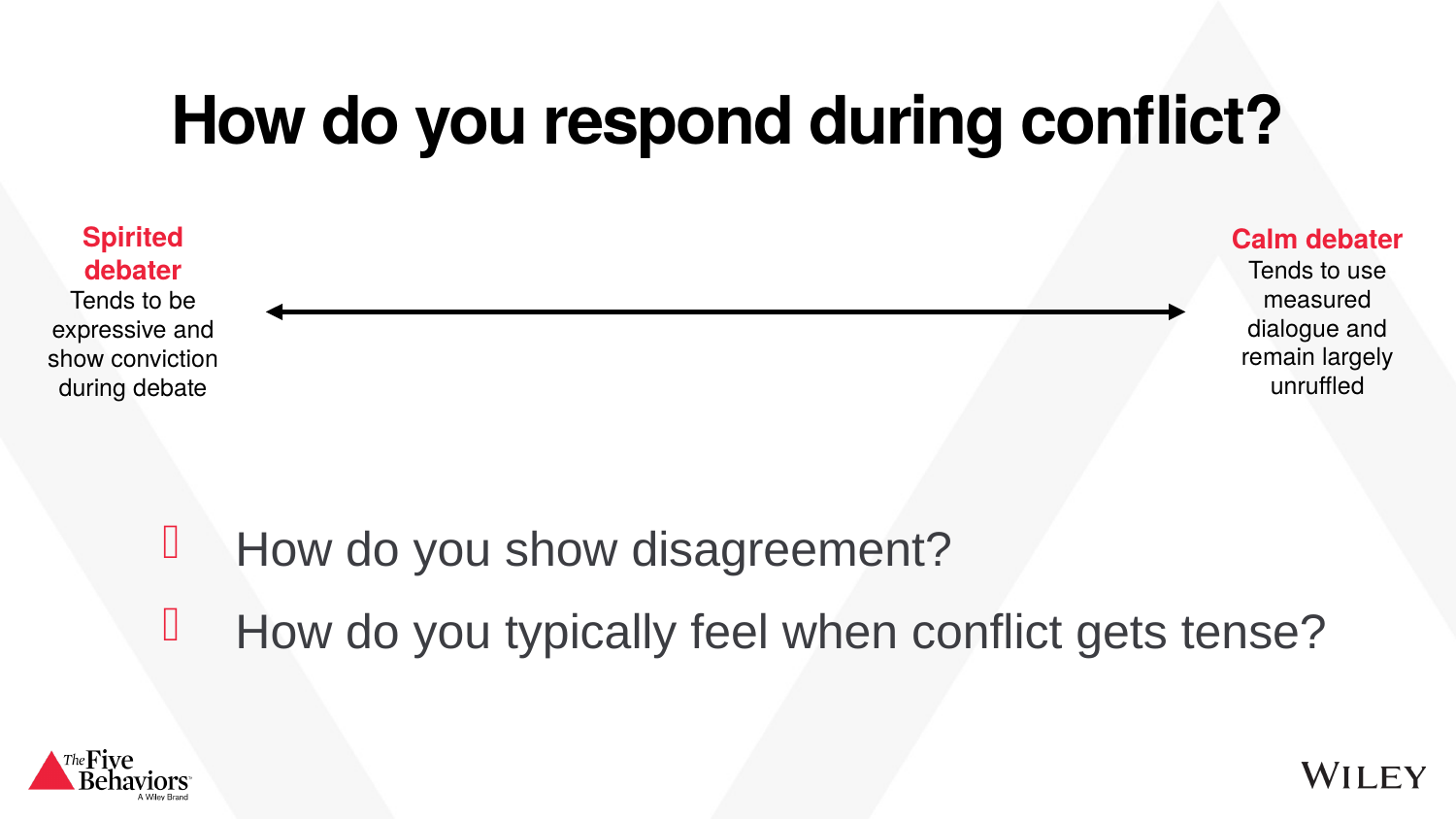

# How do you respond during conflict?
Spirited debater
Tends to be expressive and show conviction during debate
Calm debater
Tends to use measured dialogue and remain largely unruffled
How do you show disagreement?
How do you typically feel when conflict gets tense?